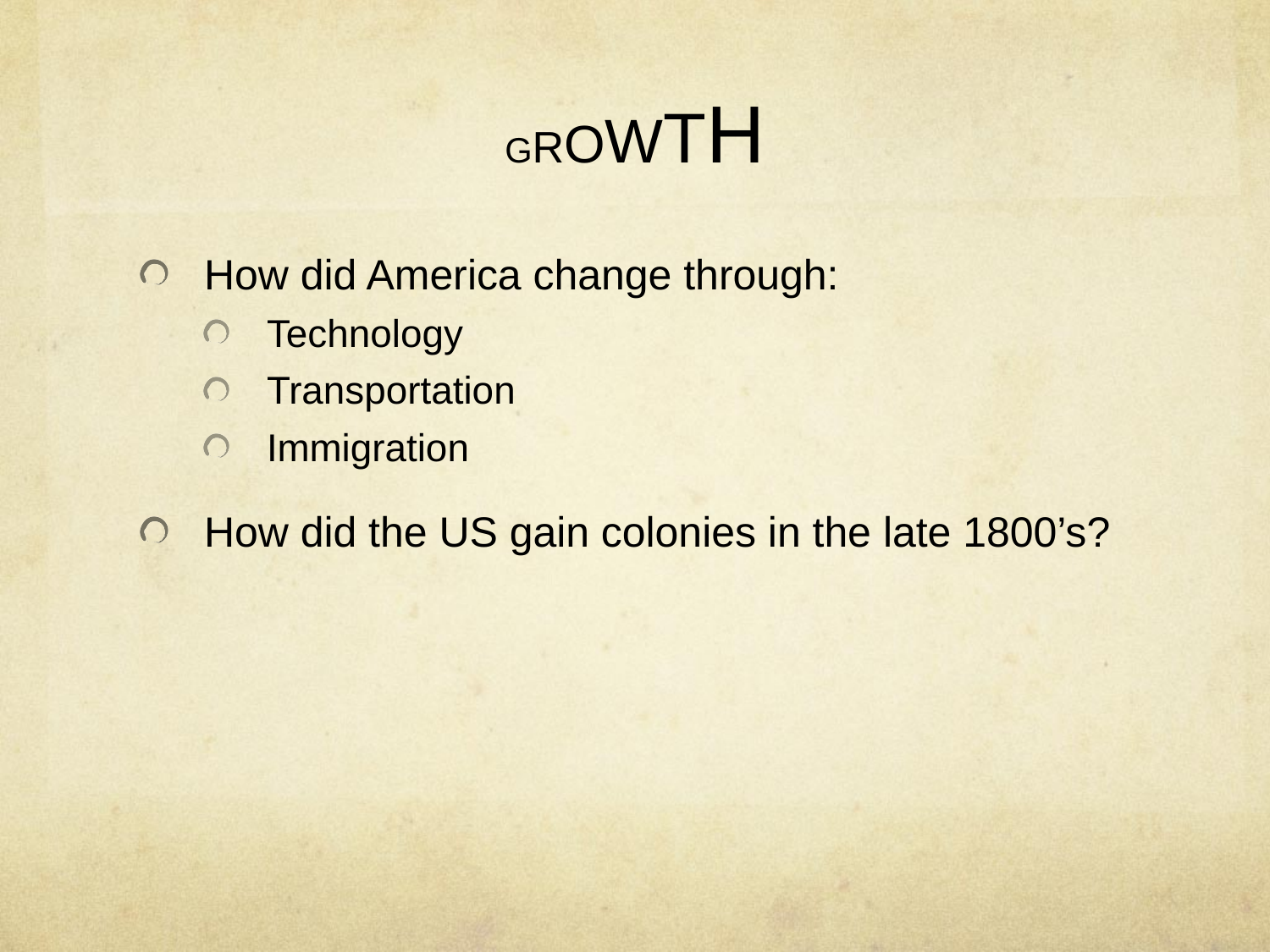

# GROWTH
How did America change through:
Technology
Transportation
Immigration
How did the US gain colonies in the late 1800’s?